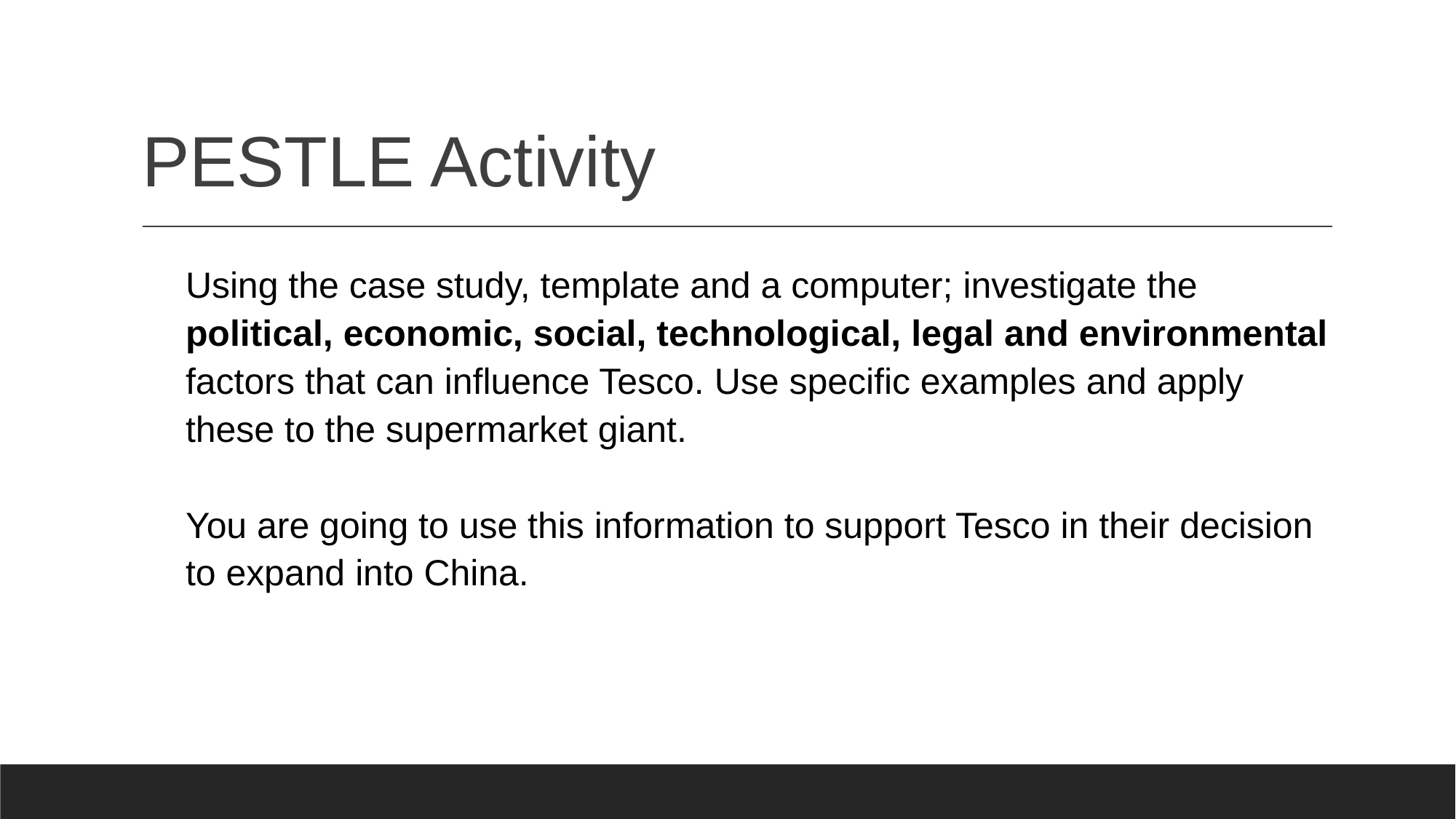

# PESTLE Activity
Using the case study, template and a computer; investigate the political, economic, social, technological, legal and environmental factors that can influence Tesco. Use specific examples and apply these to the supermarket giant.

You are going to use this information to support Tesco in their decision to expand into China.